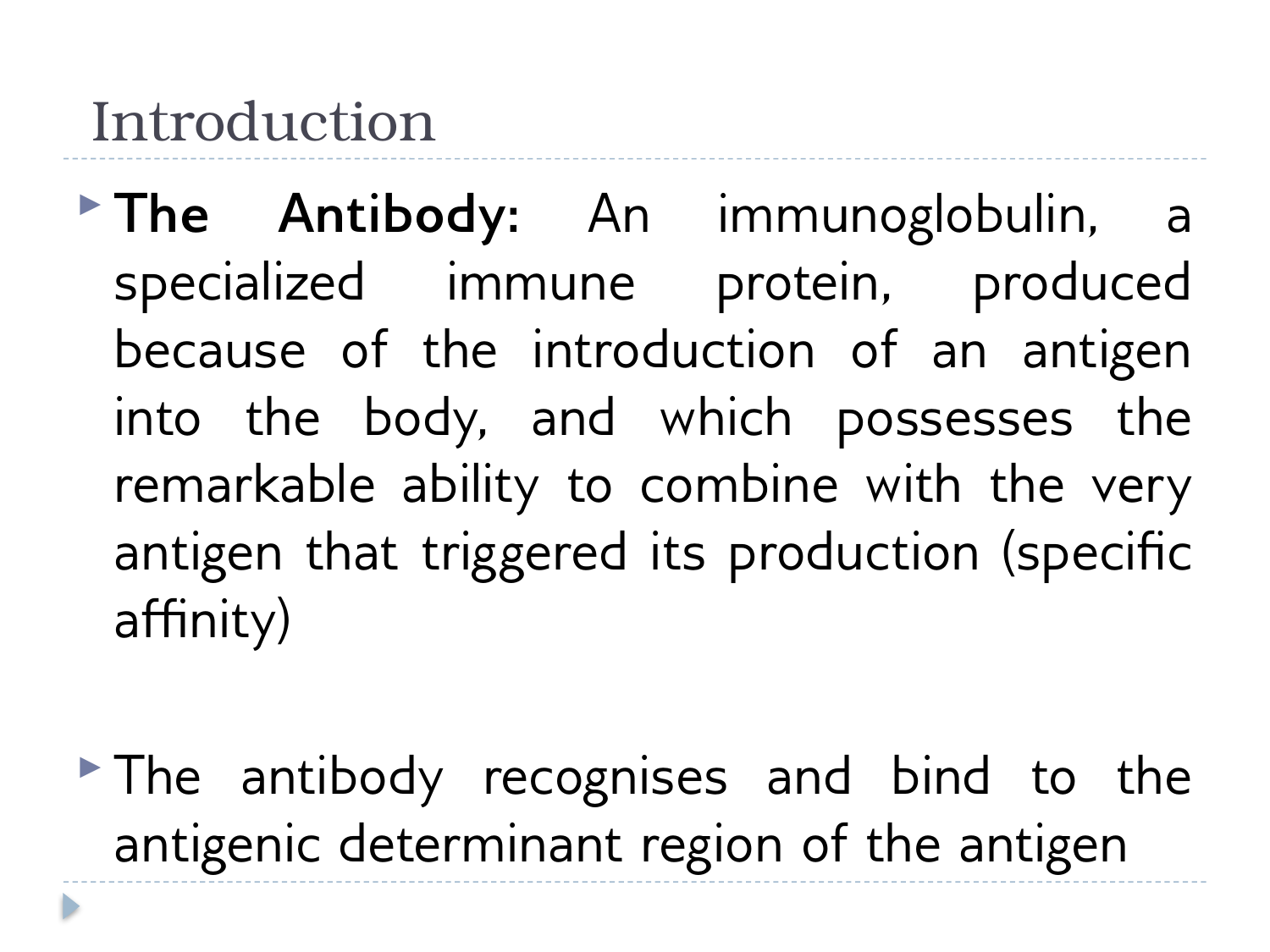

# Introduction
The Antibody: An immunoglobulin, a specialized immune protein, produced because of the introduction of an antigen into the body, and which possesses the remarkable ability to combine with the very antigen that triggered its production (specific affinity)

The antibody recognises and bind to the antigenic determinant region of the antigen